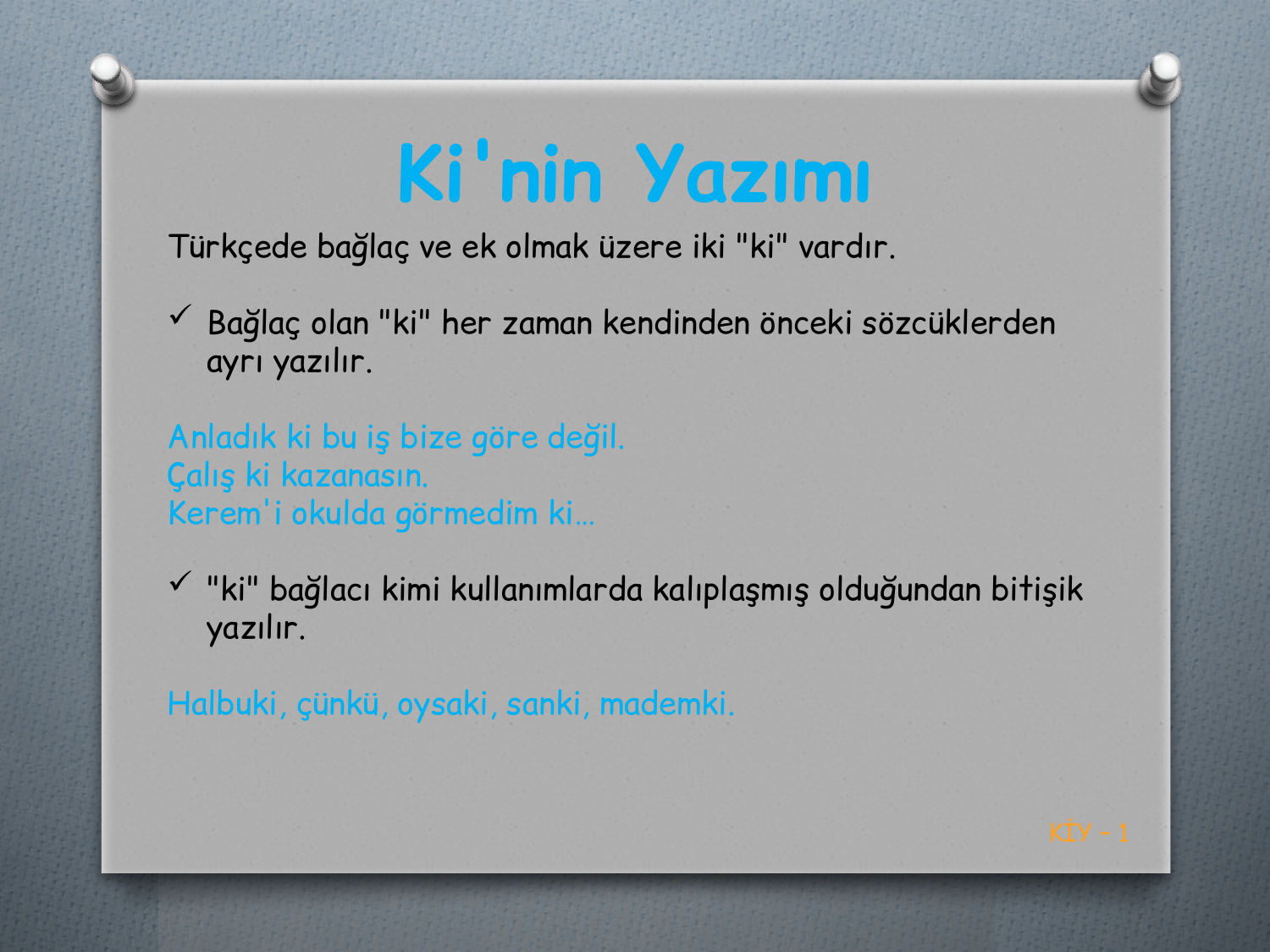

# Ki'nin Yazımı
Türkçede bağlaç ve ek olmak üzere iki "ki" vardır.

Bağlaç olan "ki" her zaman kendinden önceki sözcüklerden ayrı yazılır.

Anladık ki bu iş bize göre değil.
Çalış ki kazanasın.
Kerem'i okulda görmedim ki…

"ki" bağlacı kimi kullanımlarda kalıplaşmış olduğundan bitişik yazılır.

Halbuki, çünkü, oysaki, sanki, mademki.
KİY – 1